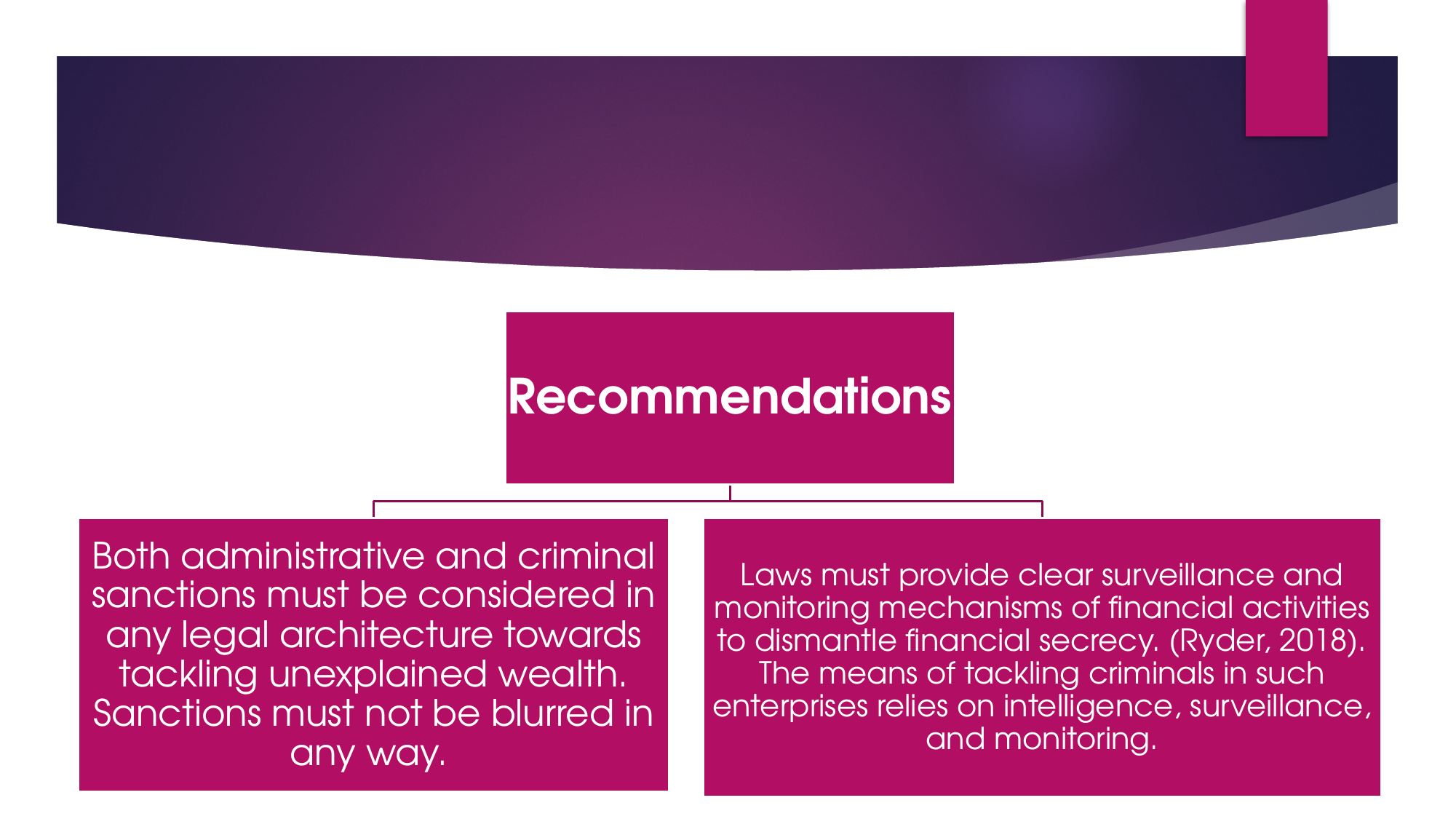

#

Recommendations

Both administrative and criminal sanctions must be considered in any legal architecture towards tackling unexplained wealth. Sanctions must not be blurred in any way.

Laws must provide clear surveillance and monitoring mechanisms of financial activities to dismantle financial secrecy. (Ryder, 2018). The means of tackling criminals in such enterprises relies on intelligence, surveillance, and monitoring.